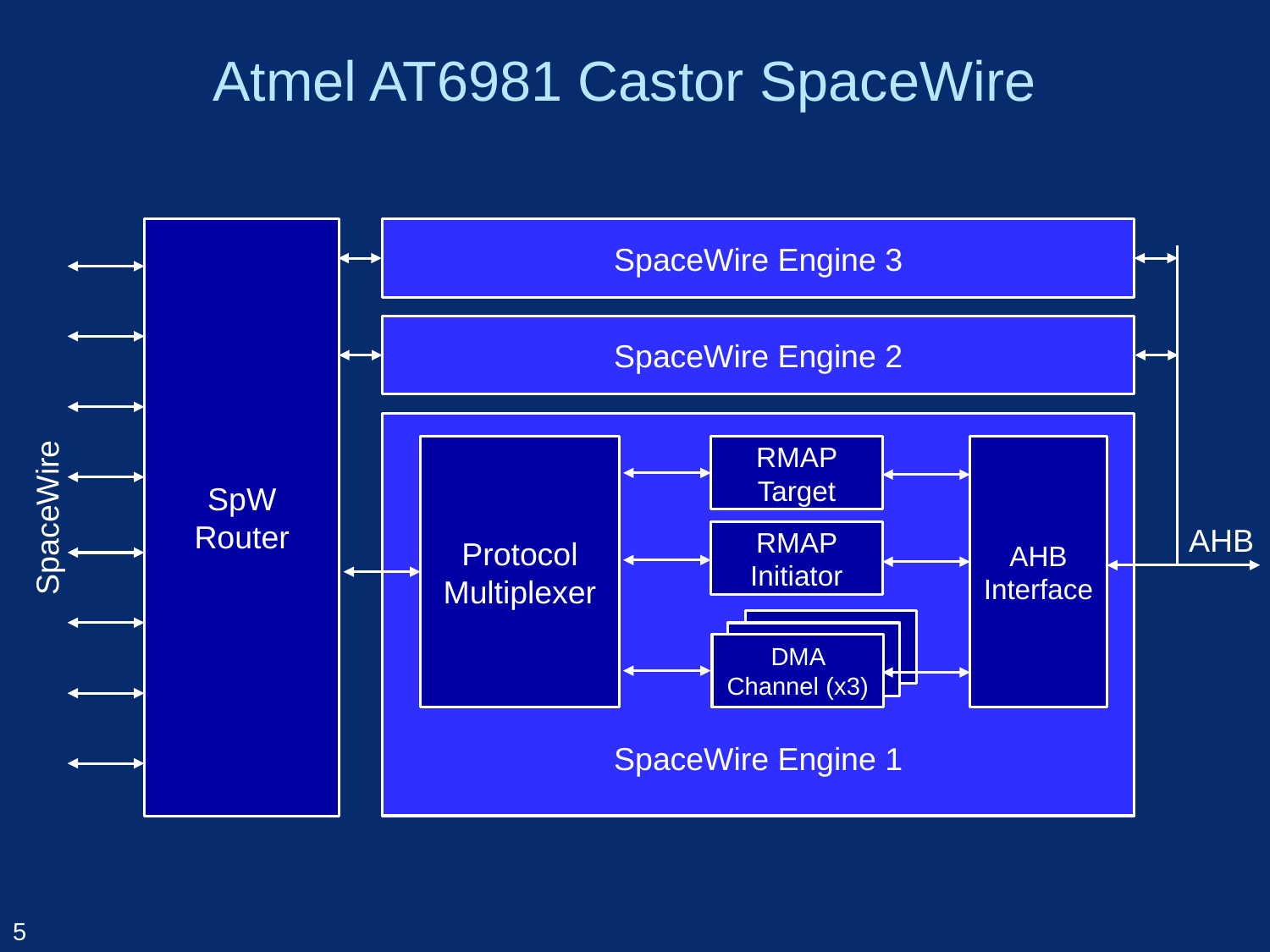

# Atmel AT6981 Castor SpaceWire
SpW
Router
SpaceWire Engine 3
SpaceWire Engine 2

Protocol
Multiplexer
RMAP Target
AHB
Interface
SpaceWire
AHB
RMAP Initiator
DMA Channel (x3)
DMA Channel (x3)
DMA Channel (x3)
SpaceWire Engine 1
5